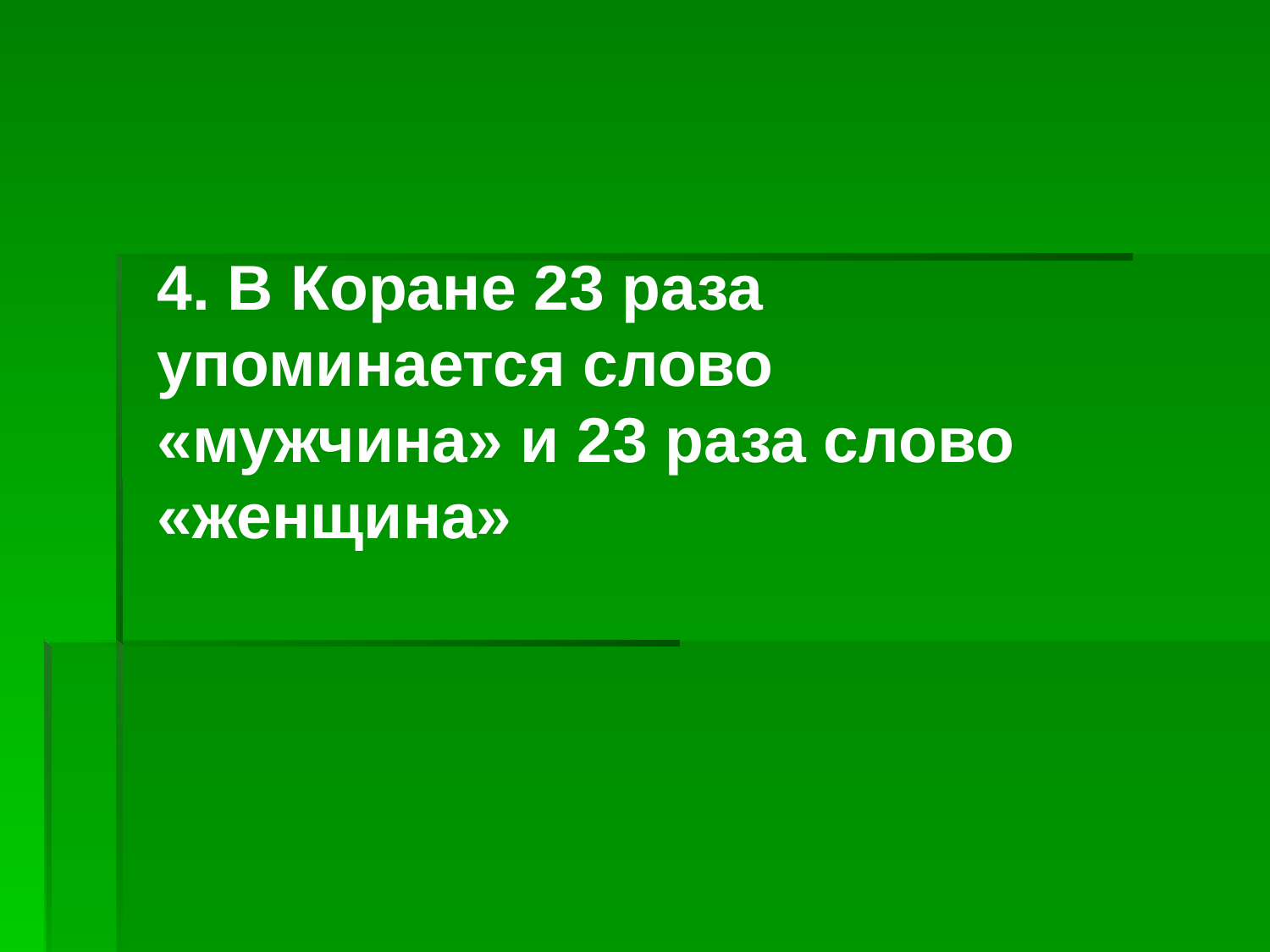

4. В Коране 23 раза упоминается слово «мужчина» и 23 раза слово  «женщина»